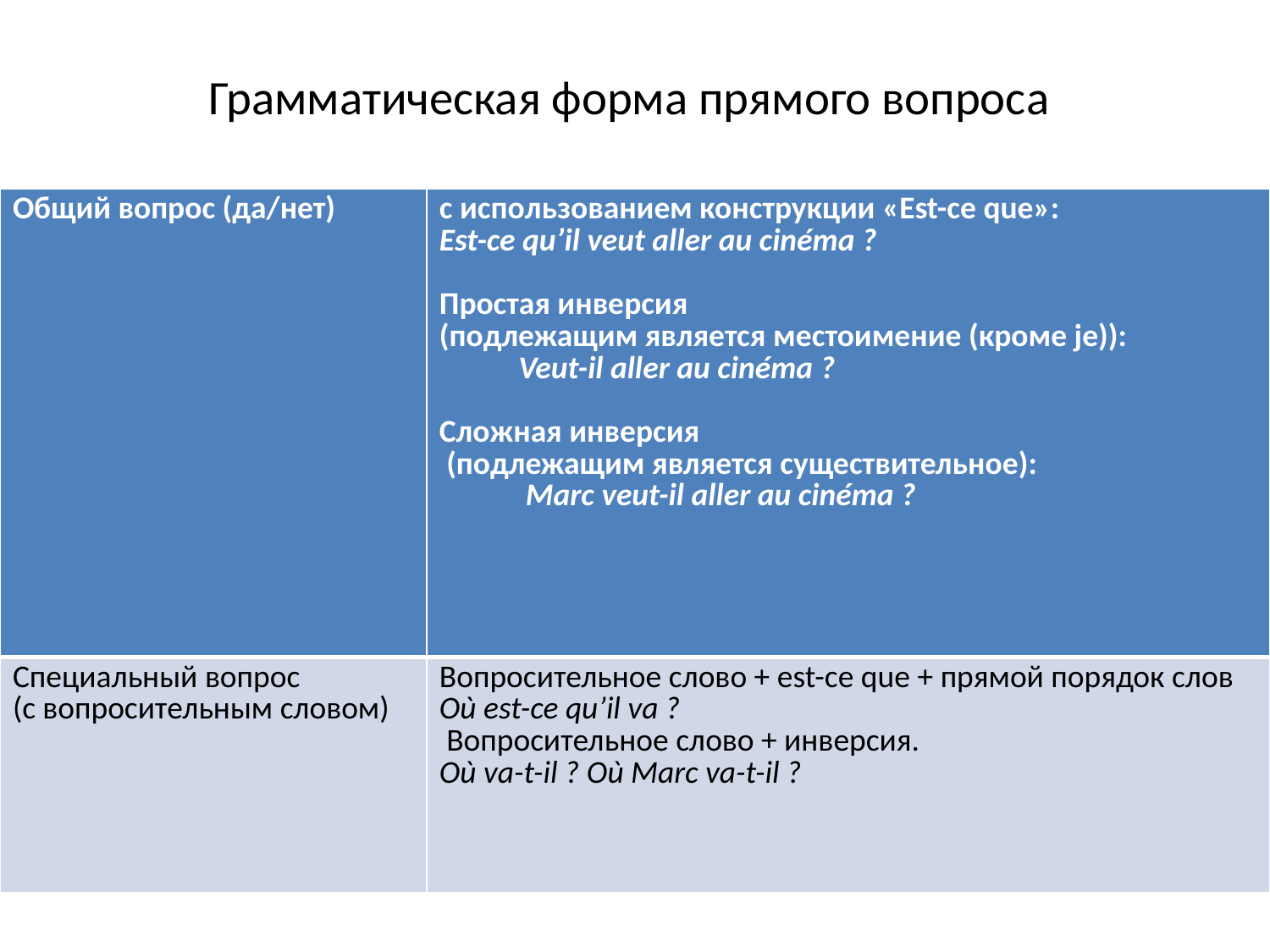

# Грамматическая форма прямого вопроса
| Общий вопрос (да/нет) | с использованием конструкции «Est-ce que»: Est-ce qu’il veut aller au cinéma ? Простая инверсия (подлежащим является местоимение (кроме je)): Veut-il aller au cinéma ? Сложная инверсия (подлежащим является существительное): Marc veut-il aller au cinéma ? |
| --- | --- |
| Специальный вопрос (с вопросительным словом) | Вопросительное слово + est-ce que + прямой порядок слов Où est-ce qu’il va ? Вопросительное слово + инверсия. Où va-t-il ? Où Marc va-t-il ? |